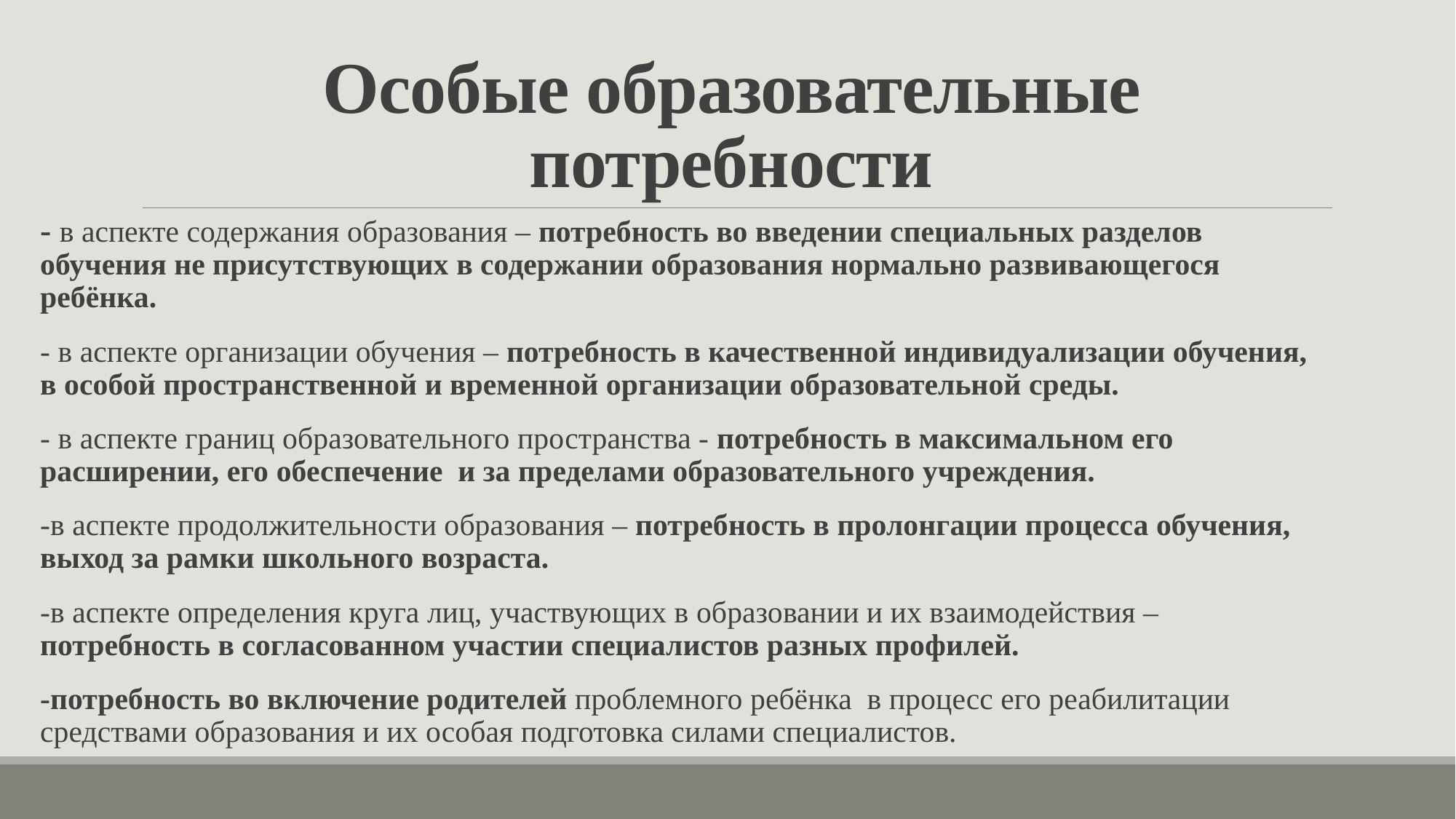

# Особые образовательные потребности
- в аспекте содержания образования – потребность во введении специальных разделов обучения не присутствующих в содержании образования нормально развивающегося ребёнка.
- в аспекте организации обучения – потребность в качественной индивидуализации обучения, в особой пространственной и временной организации образовательной среды.
- в аспекте границ образовательного пространства - потребность в максимальном его расширении, его обеспечение  и за пределами образовательного учреждения.
-в аспекте продолжительности образования – потребность в пролонгации процесса обучения,  выход за рамки школьного возраста.
-в аспекте определения круга лиц, участвующих в образовании и их взаимодействия – потребность в согласованном участии специалистов разных профилей.
-потребность во включение родителей проблемного ребёнка  в процесс его реабилитации средствами образования и их особая подготовка силами специалистов.